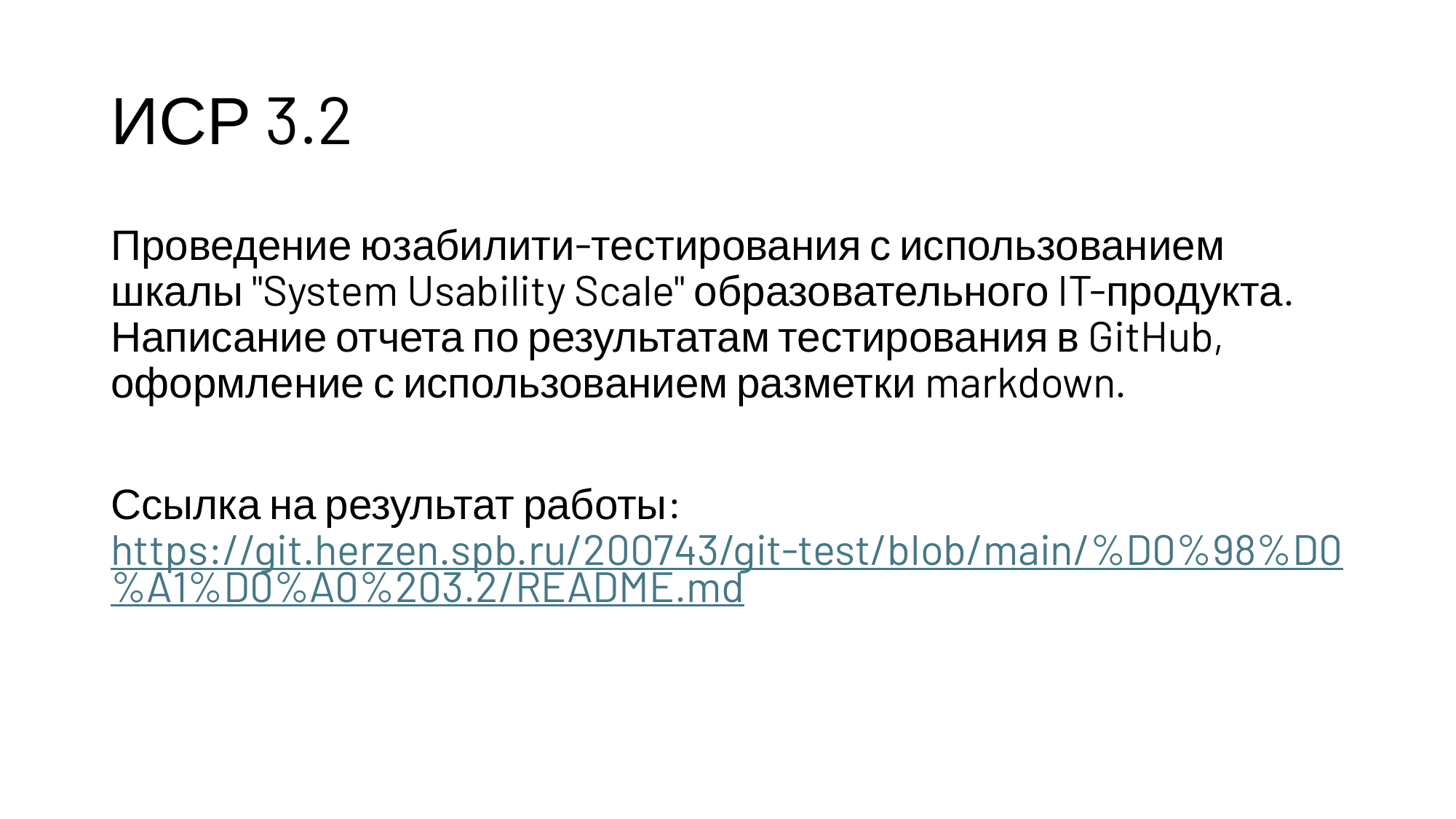

# ИСР 3.2
Проведение юзабилити-тестирования с использованием шкалы "System Usability Scale" образовательного IT-продукта. Написание отчета по результатам тестирования в GitHub, оформление с использованием разметки markdown.

Ссылка на результат работы: https://git.herzen.spb.ru/200743/git-test/blob/main/%D0%98%D0%A1%D0%A0%203.2/README.md